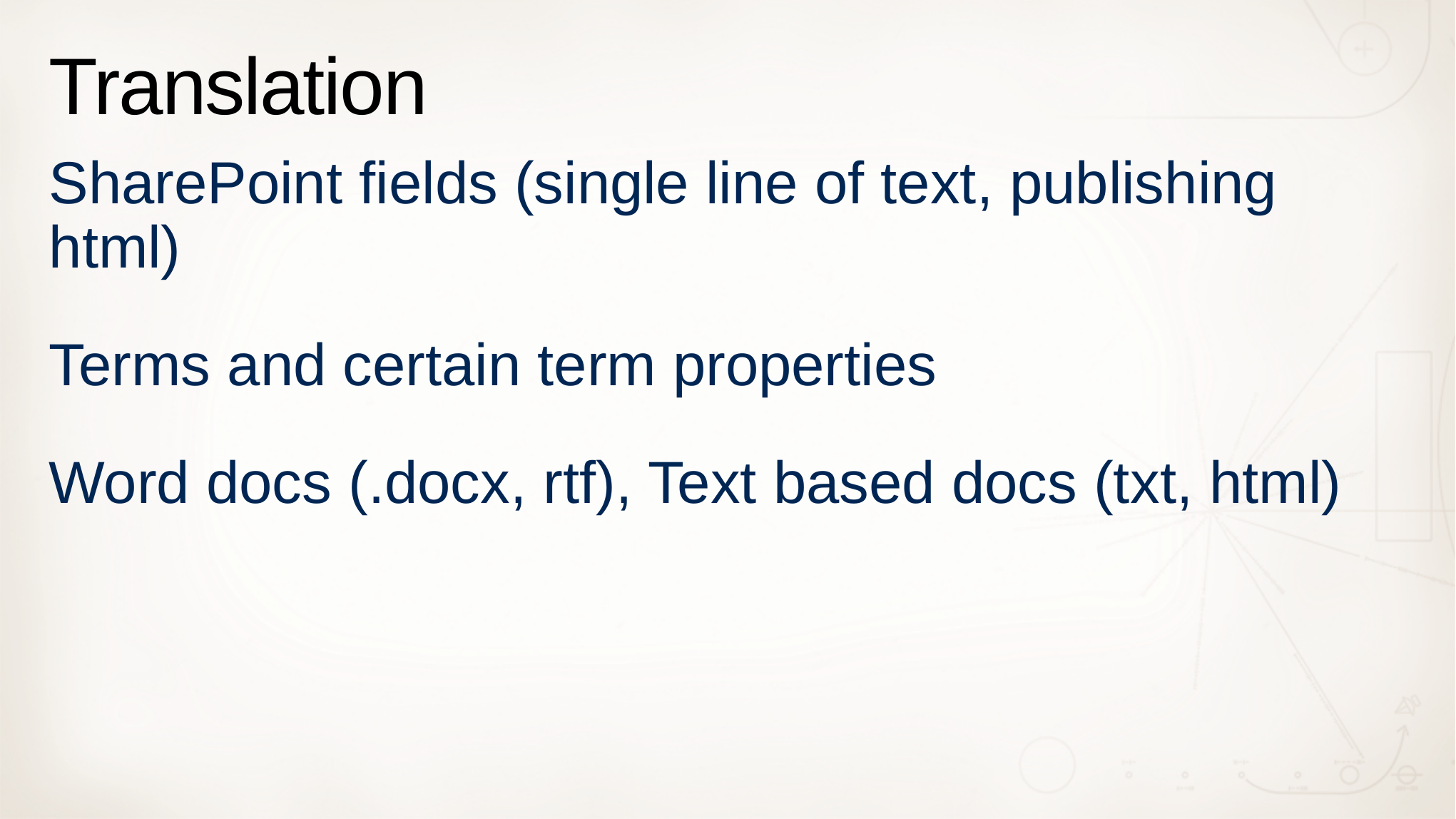

# Translation
SharePoint fields (single line of text, publishing html)
Terms and certain term properties
Word docs (.docx, rtf), Text based docs (txt, html)